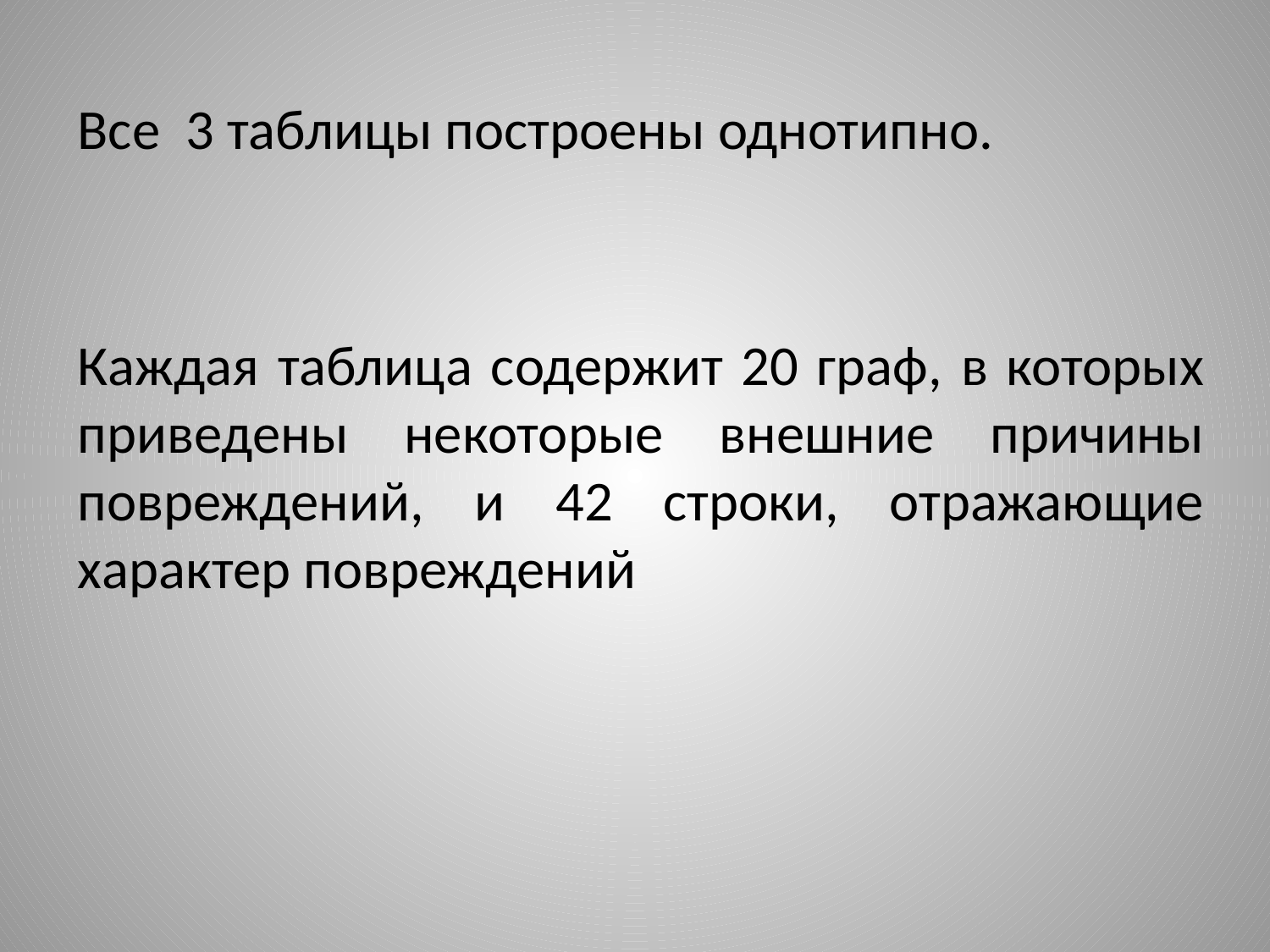

Все  3 таблицы построены однотипно.

Каждая таблица содержит 20 граф, в которых приведены некоторые внешние причины повреждений, и 42 строки, отражающие характер повреждений